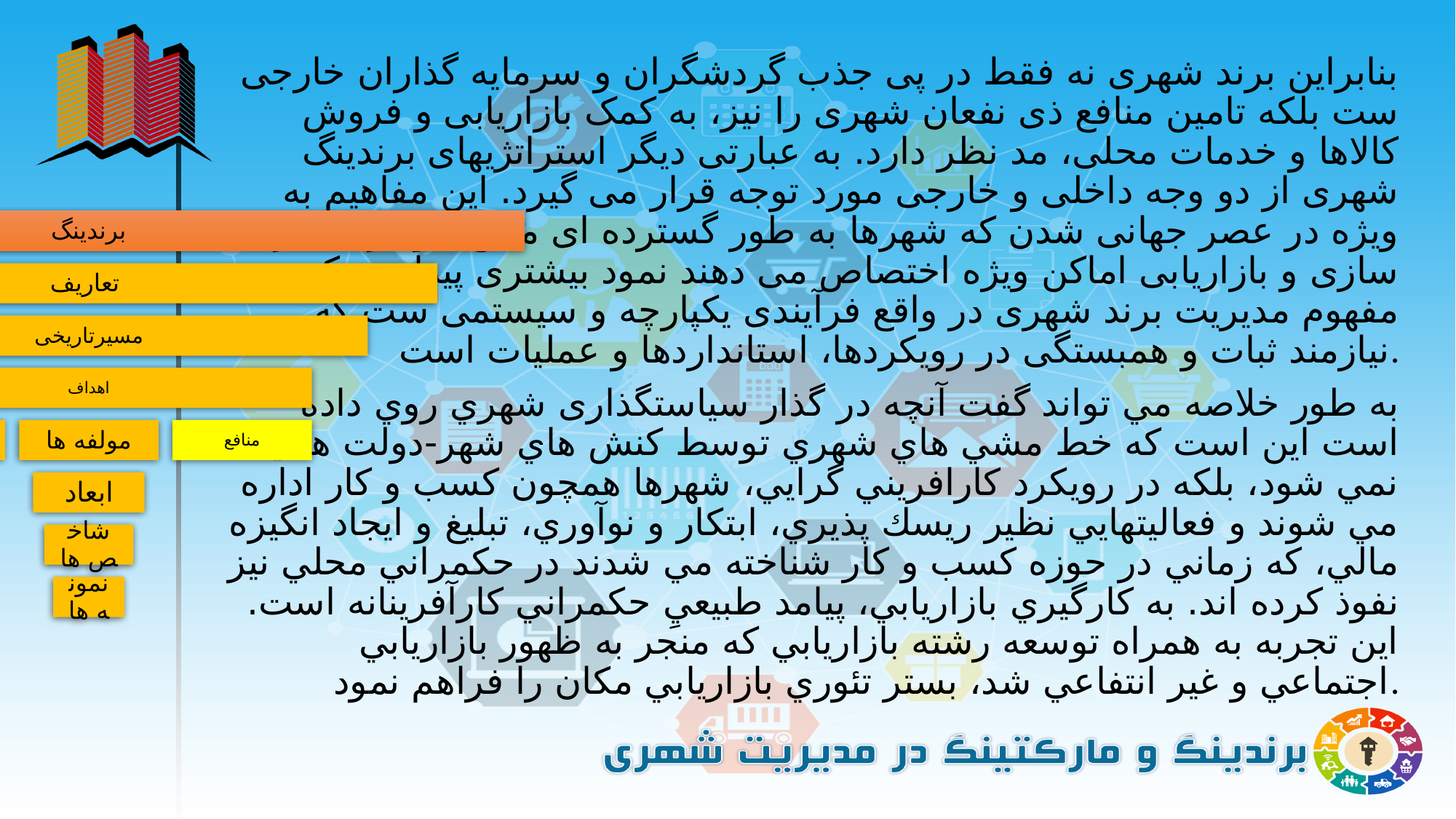

بنابراین برند شهری نه فقط در پی جذب گردشگران و سرمایه گذاران خارجی ست بلکه تامین منافع ذی نفعان شهری را نیز، به کمک بازاریابی و فروش کالاها و خدمات محلی، مد نظر دارد. به عبارتی دیگر استراتژیهای برندینگ شهری از دو وجه داخلی و خارجی مورد توجه قرار می گیرد. این مفاهیم به ویژه در عصر جهانی شدن که شهرها به طور گسترده ای منابع خود را به برند سازی و بازاریابی اماکن ویژه اختصاص می دهند نمود بیشتری پیدا می کند. مفهوم مدیریت برند شهری در واقع فرآیندی یکپارچه و سیستمی ست که نیازمند ثبات و همبستگی در رویکردها، استانداردها و عملیات است.
به طور خلاصه مي تواند گفت آنچه در گذار سياستگذاری شهري روي داده است اين است كه خط مشي هاي شهري توسط كنش هاي شهر-دولت هدايت نمي شود، بلكه در رويكرد كارافريني گرايي، شهرها همچون كسب و كار اداره مي شوند و فعاليتهايي نظير ريسك پذيري، ابتكار و نوآوري، تبليغ و ايجاد انگيزه مالي، كه زماني در حوزه كسب و كار شناخته مي شدند در حكمراني محلي نيز نفوذ كرده اند. به كارگيري بازاريابي، پيامد طبيعيِ حكمراني كارآفرينانه است. اين تجربه به همراه توسعه رشته بازاريابي كه منجر به ظهور بازاريابي اجتماعي و غير انتفاعي شد، بستر تئوري بازاريابي مكان را فراهم نمود.

برندینگ
تعاریف
مسیرتاریخی
اهداف
مولفه ها
منافع
ابعاد
شاخص ها
نمونه ها